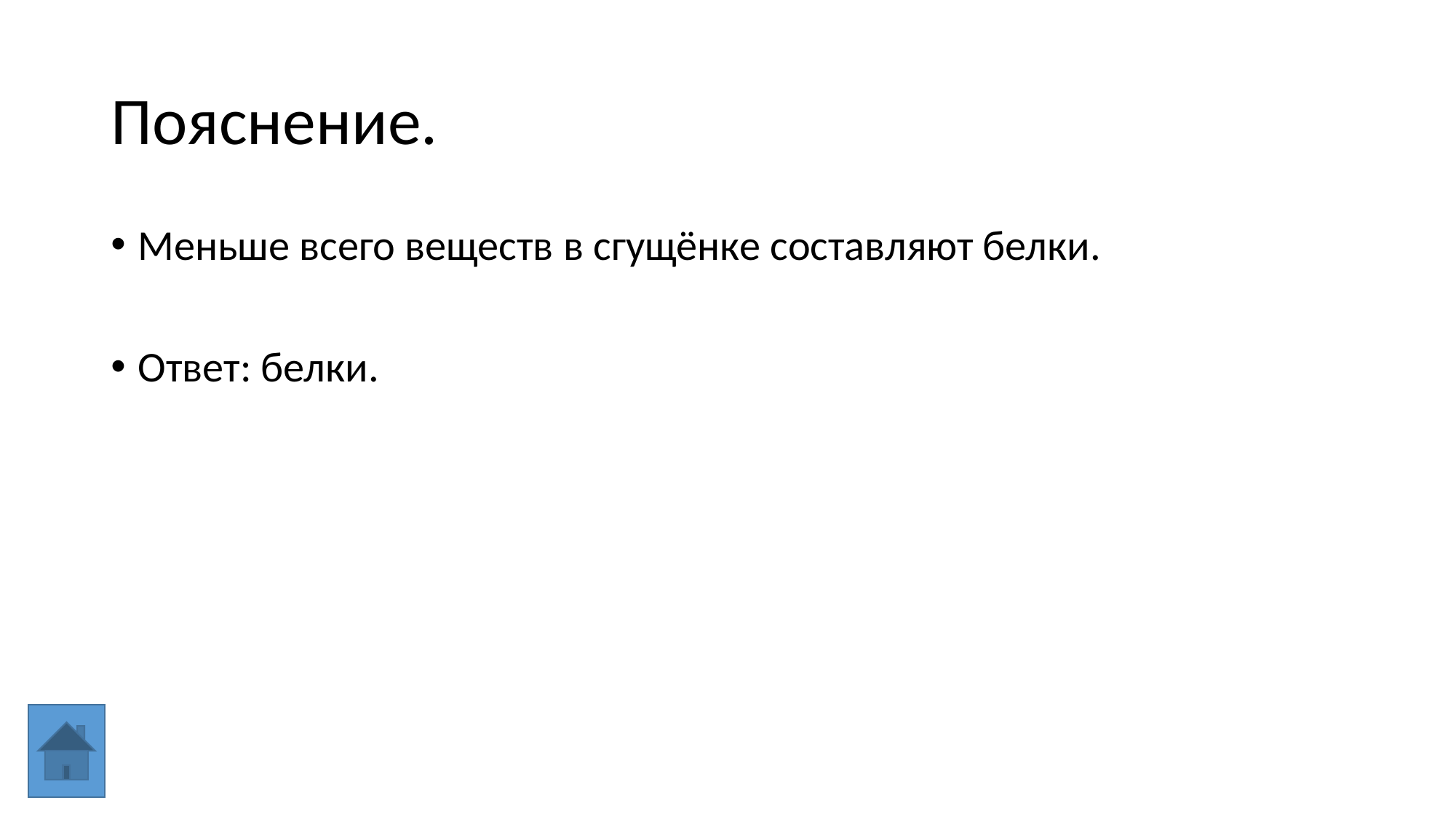

# Пояснение.
Меньше всего веществ в сгущёнке составляют белки.

Ответ: белки.